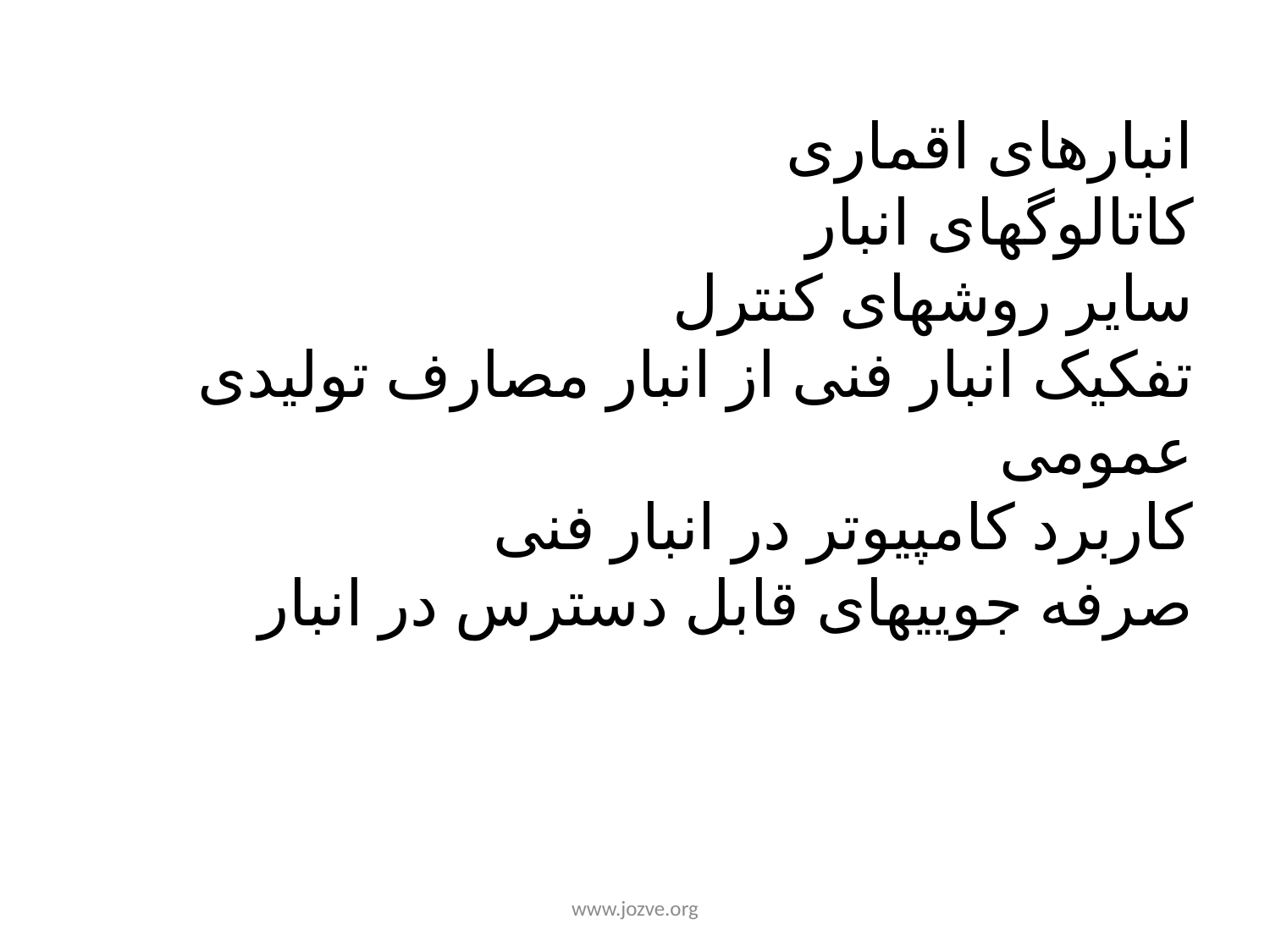

# انبارهای اقماری کاتالوگهای انبار سایر روشهای کنترل تفکیک انبار فنی از انبار مصارف تولیدی عمومی کاربرد کامپیوتر در انبار فنی صرفه جوییهای قابل دسترس در انبار
www.jozve.org